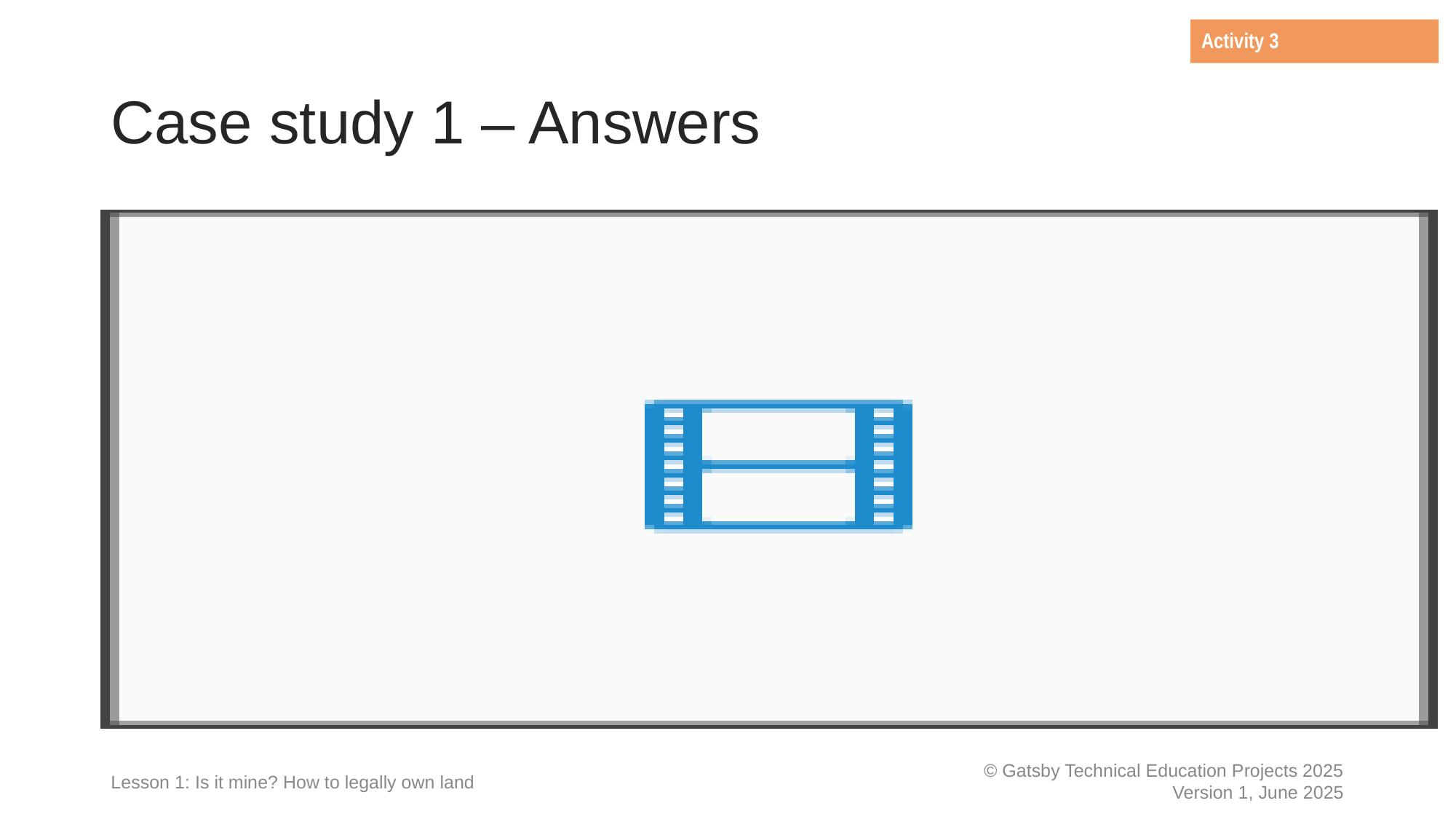

Activity 3
# Case study 1 – Answers
Sarah’s share automatically passes to Theo, the surviving joint tenant, due to the right of survivorship.
No, the property does not need to go through probate for Theo to gain full ownership.
Theo has full ownership of the property, including the right to use, sell or transfer it.
Theo can sell the entire property since he now owns it fully.
They might have chosen joint tenancy because they wanted the property to automatically transfer to the surviving owner without going through probate.
The right of survivorship benefits Theo by allowing him to immediately and automatically gain full ownership of the property without legal delays or costs associated with probate.

Lesson 1: Is it mine? How to legally own land